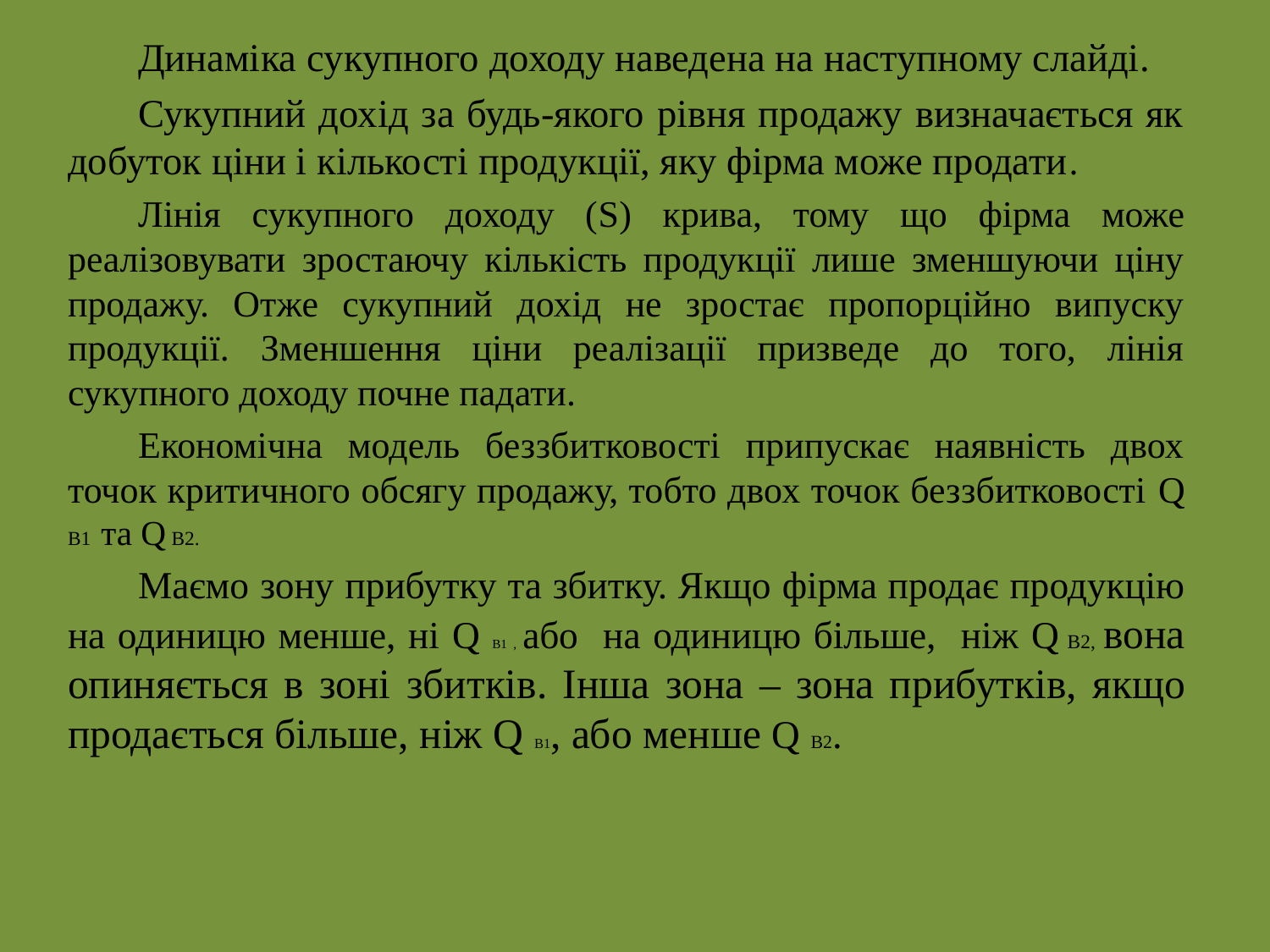

Динаміка сукупного доходу наведена на наступному слайді.
Сукупний дохід за будь-якого рівня продажу визначається як добуток ціни і кількості продукції, яку фірма може продати.
Лінія сукупного доходу (S) крива, тому що фірма може реалізовувати зростаючу кількість продукції лише зменшуючи ціну продажу. Отже сукупний дохід не зростає пропорційно випуску продукції. Зменшення ціни реалізації призведе до того, лінія сукупного доходу почне падати.
Економічна модель беззбитковості припускає наявність двох точок критичного обсягу продажу, тобто двох точок беззбитковості Q B1  та Q B2.
Маємо зону прибутку та збитку. Якщо фірма продає продукцію на одиницю менше, ні Q B1 , або  на одиницю більше,  ніж Q B2, вона опиняється в зоні збитків. Інша зона – зона прибутків, якщо продається більше, ніж Q B1, або менше Q B2.